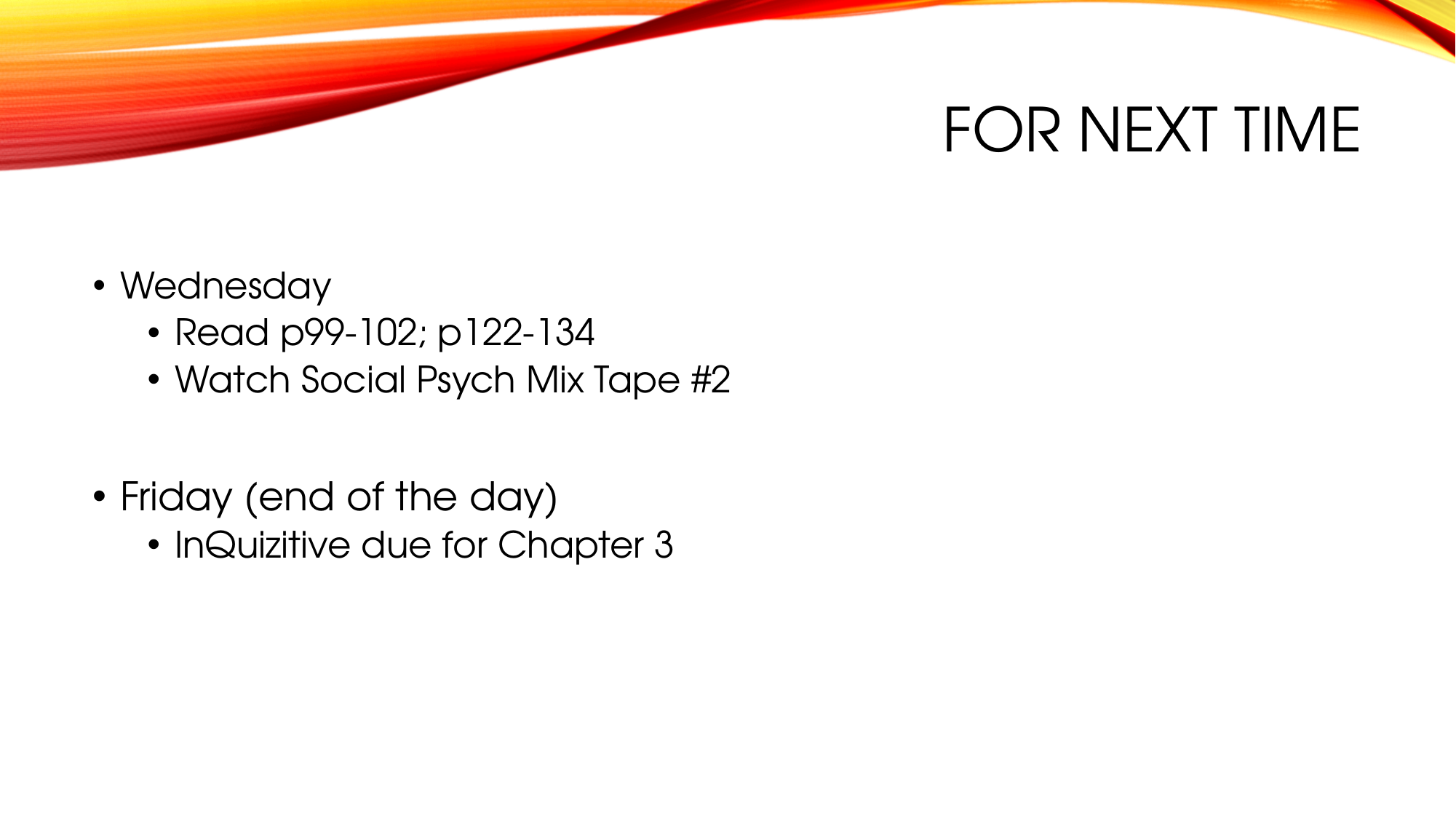

# For Next Time
Wednesday
Read p99-102; p122-134
Watch Social Psych Mix Tape #2

Friday (end of the day)
InQuizitive due for Chapter 3